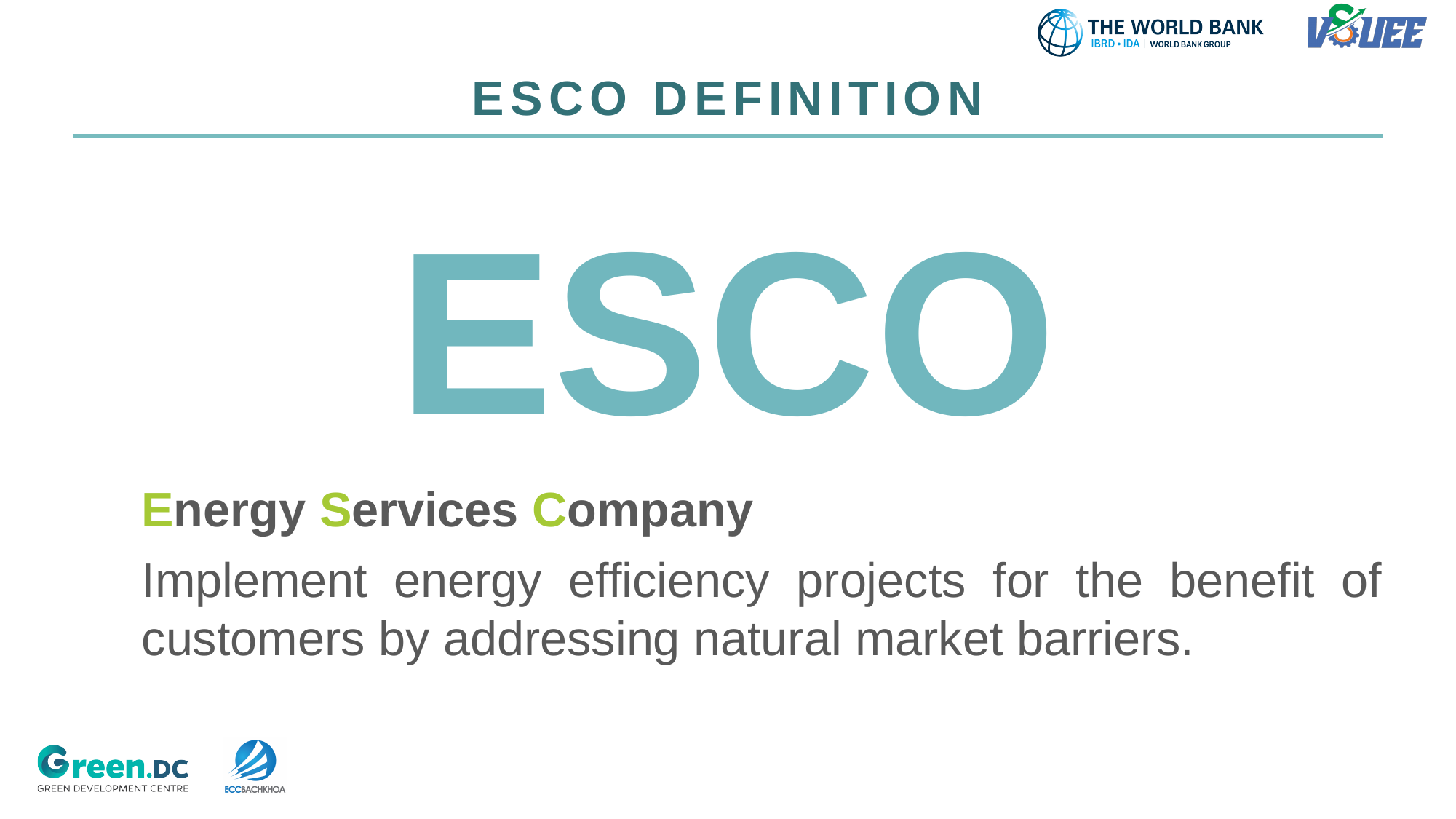

# ESCO DEFINITION

Energy Services Company
Implement energy efficiency projects for the benefit of customers by addressing natural market barriers.
ESCO